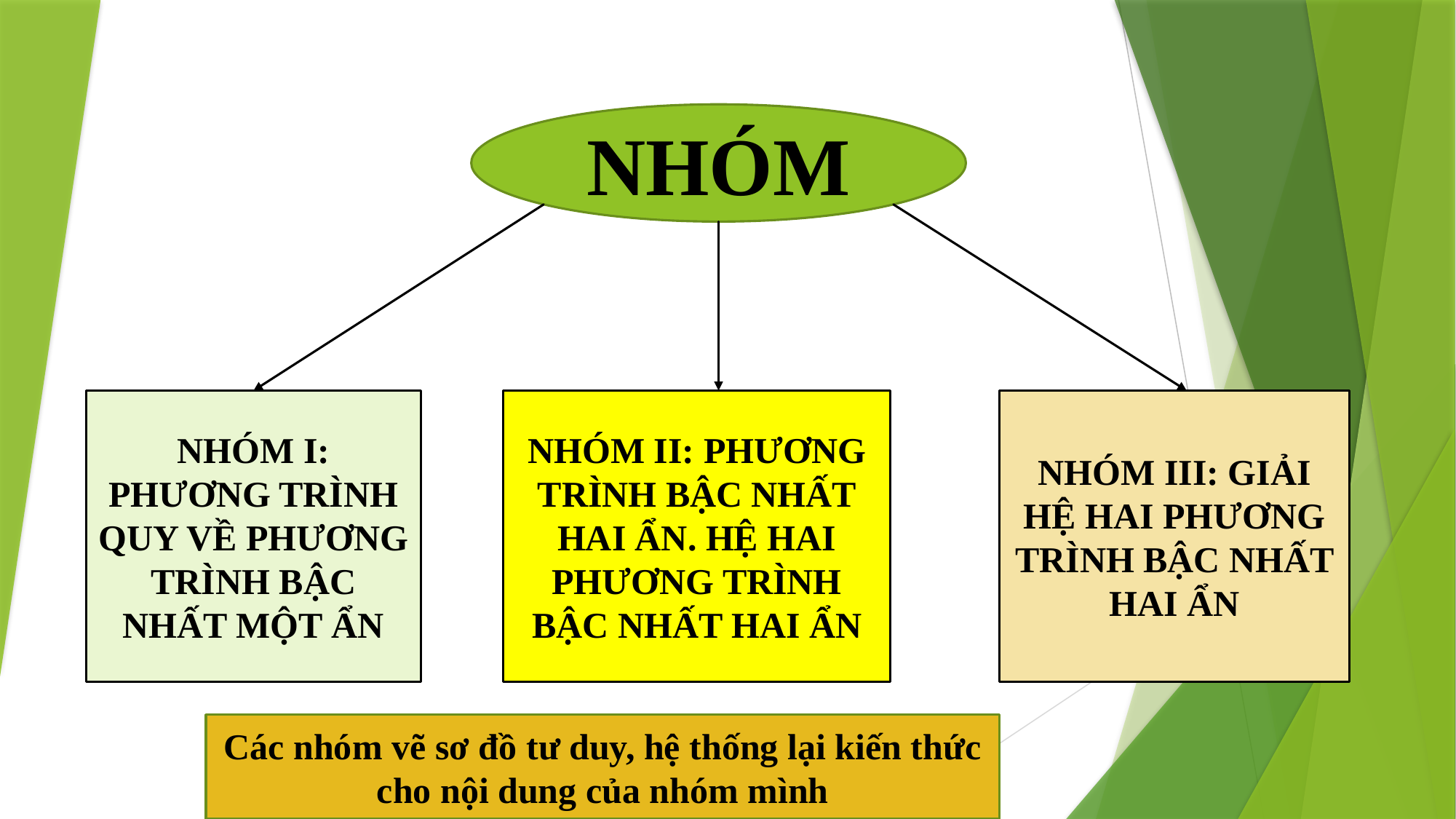

NHÓM
NHÓM II: PHƯƠNG TRÌNH BẬC NHẤT HAI ẨN. HỆ HAI PHƯƠNG TRÌNH BẬC NHẤT HAI ẨN
NHÓM III: GIẢI HỆ HAI PHƯƠNG TRÌNH BẬC NHẤT HAI ẨN
NHÓM I: PHƯƠNG TRÌNH QUY VỀ PHƯƠNG TRÌNH BẬC NHẤT MỘT ẨN
Các nhóm vẽ sơ đồ tư duy, hệ thống lại kiến thức cho nội dung của nhóm mình